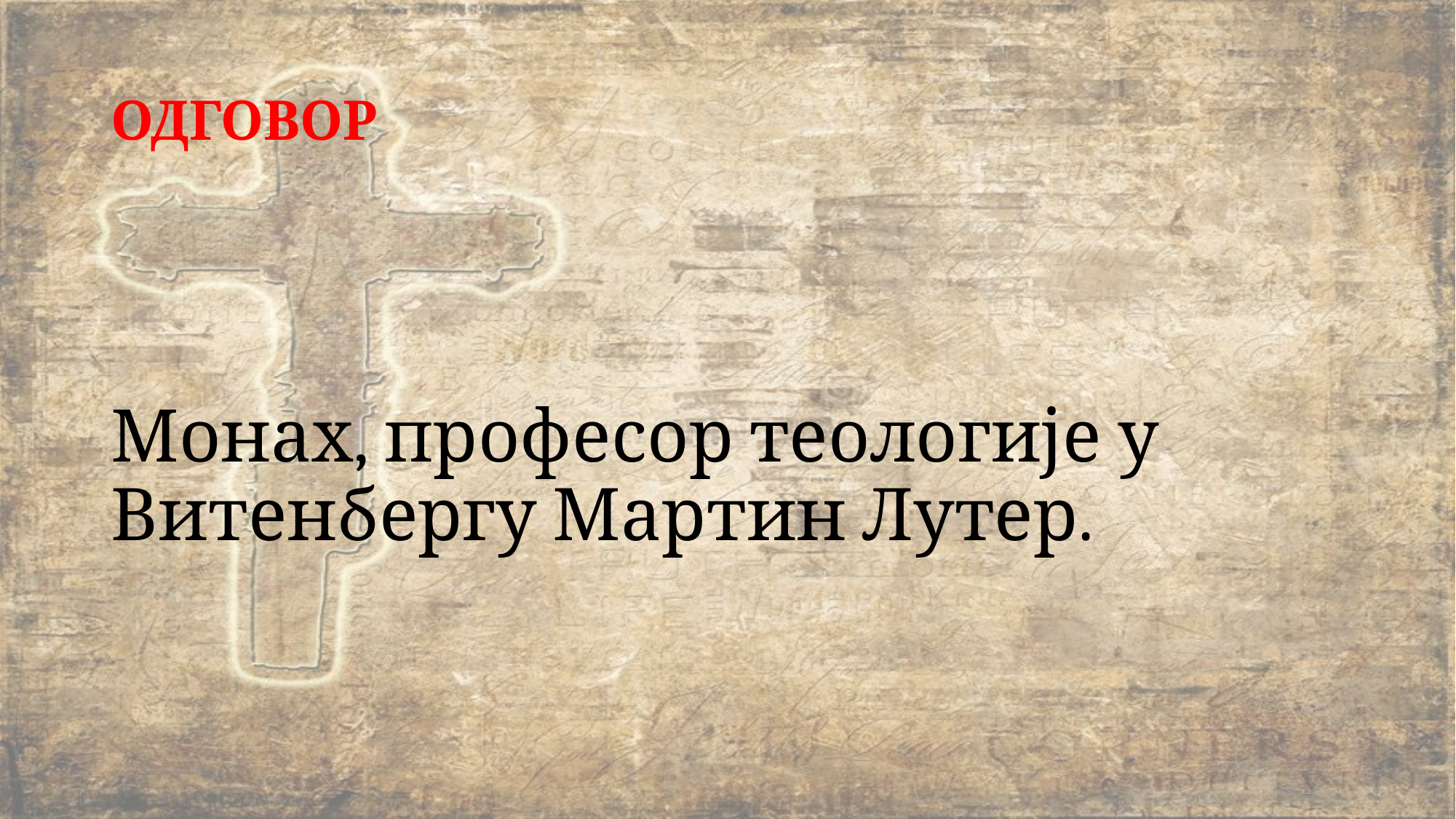

# ОДГОВОР
Монах, професор теологије у Витенбергу Мартин Лутер.